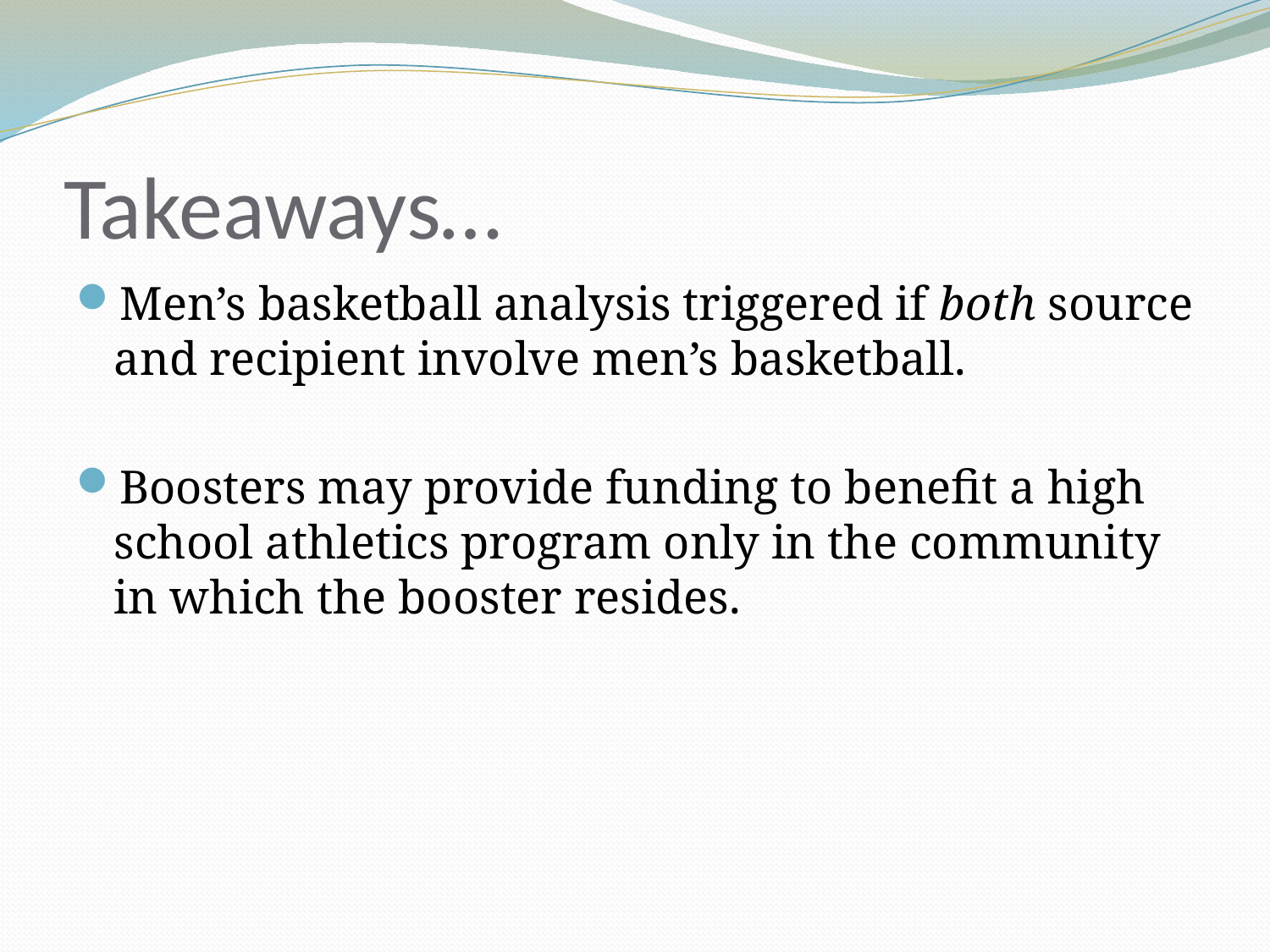

# Takeaways…
Men’s basketball analysis triggered if both source and recipient involve men’s basketball.

Boosters may provide funding to benefit a high school athletics program only in the community in which the booster resides.